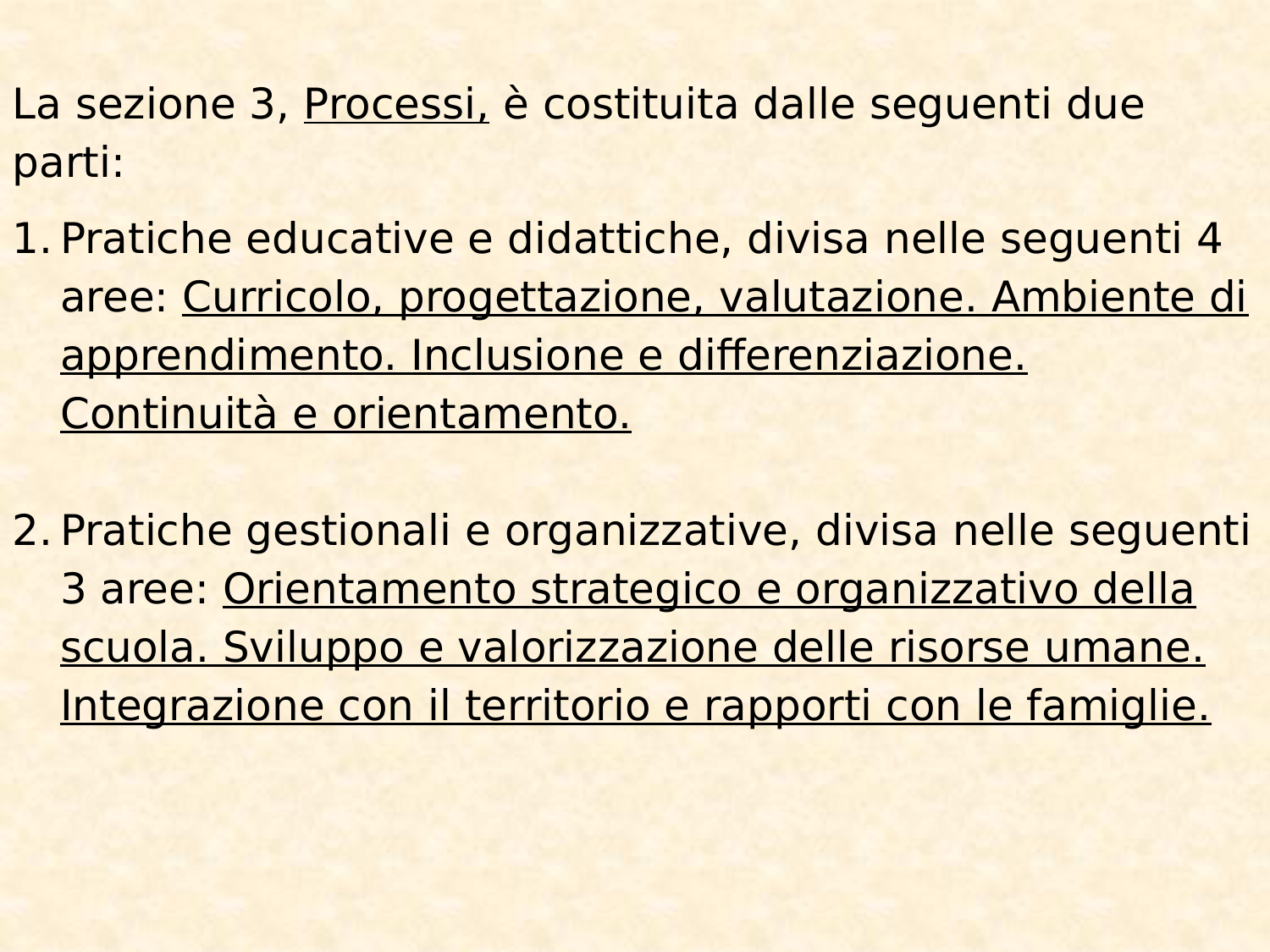

La sezione 3, Processi, è costituita dalle seguenti due parti:
Pratiche educative e didattiche, divisa nelle seguenti 4 aree: Curricolo, progettazione, valutazione. Ambiente di apprendimento. Inclusione e differenziazione. Continuità e orientamento.

Pratiche gestionali e organizzative, divisa nelle seguenti 3 aree: Orientamento strategico e organizzativo della scuola. Sviluppo e valorizzazione delle risorse umane. Integrazione con il territorio e rapporti con le famiglie.